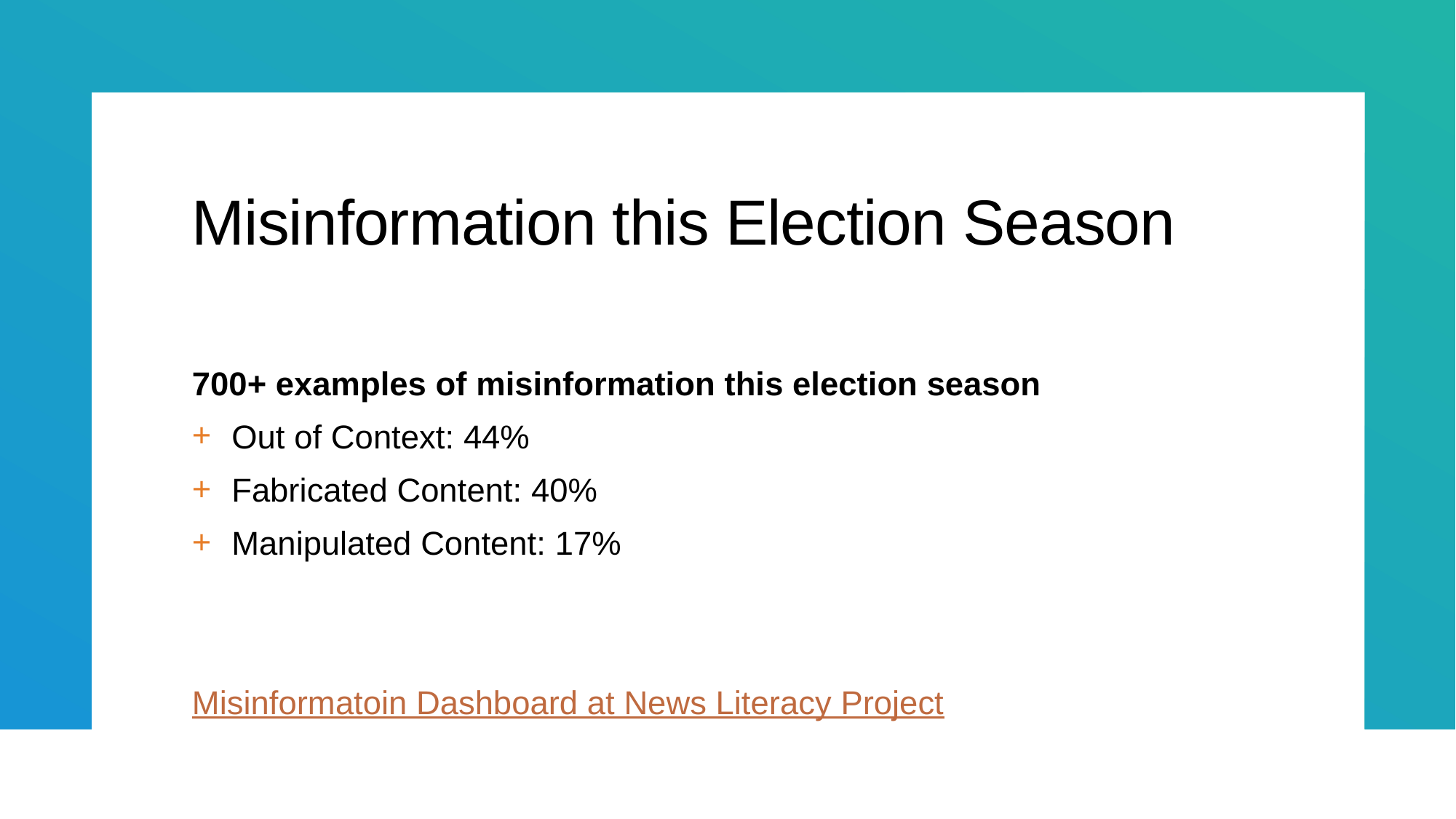

# Misinformation this Election Season
700+ examples of misinformation this election season
Out of Context: 44%
Fabricated Content: 40%
Manipulated Content: 17%

Misinformatoin Dashboard at News Literacy Project